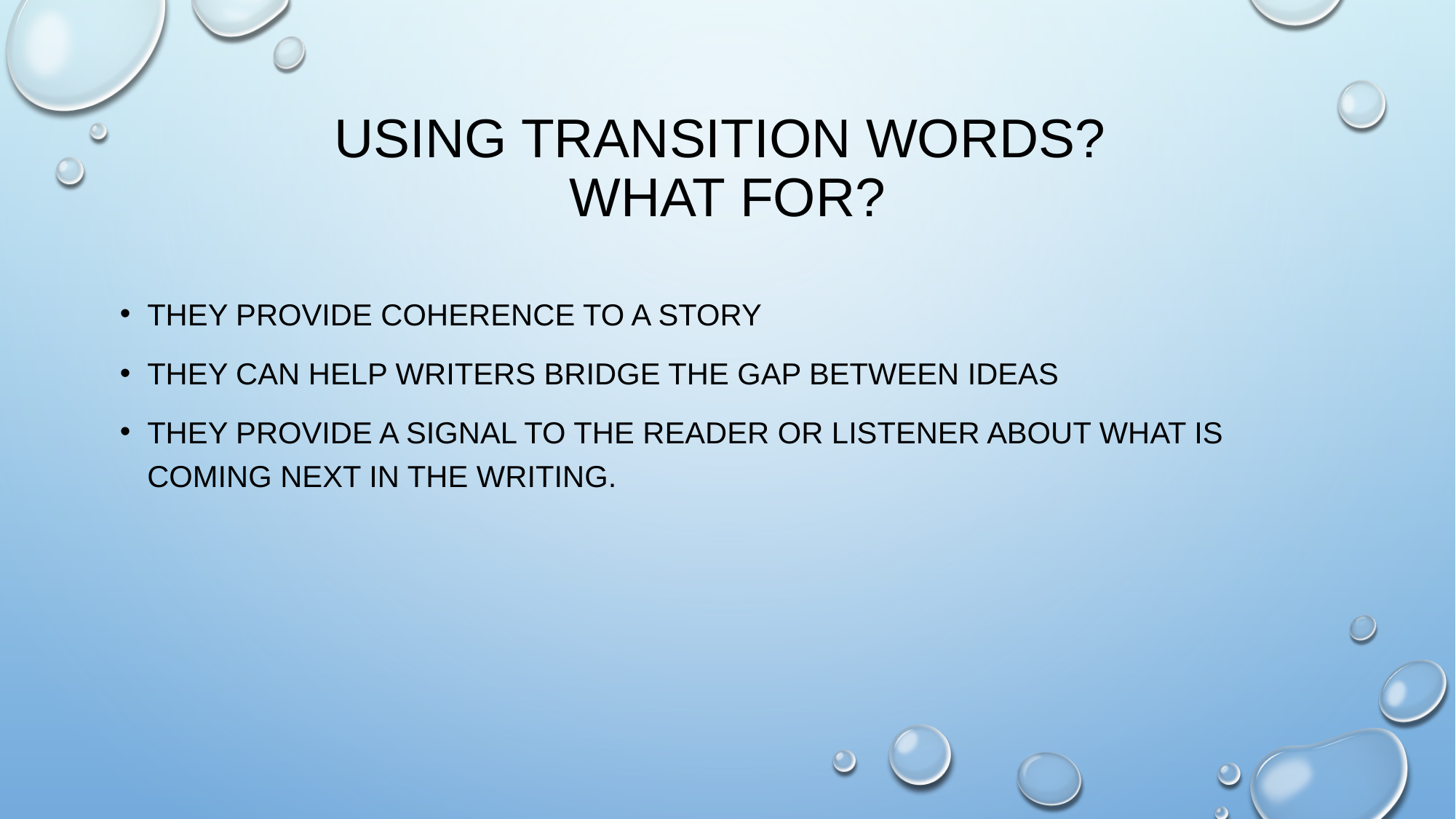

# Using Transition words? What for?
They provide coherence to a story
They can help writers bridge the gap between ideas
They provide a signal to the reader or listener about what is coming next in the writing.